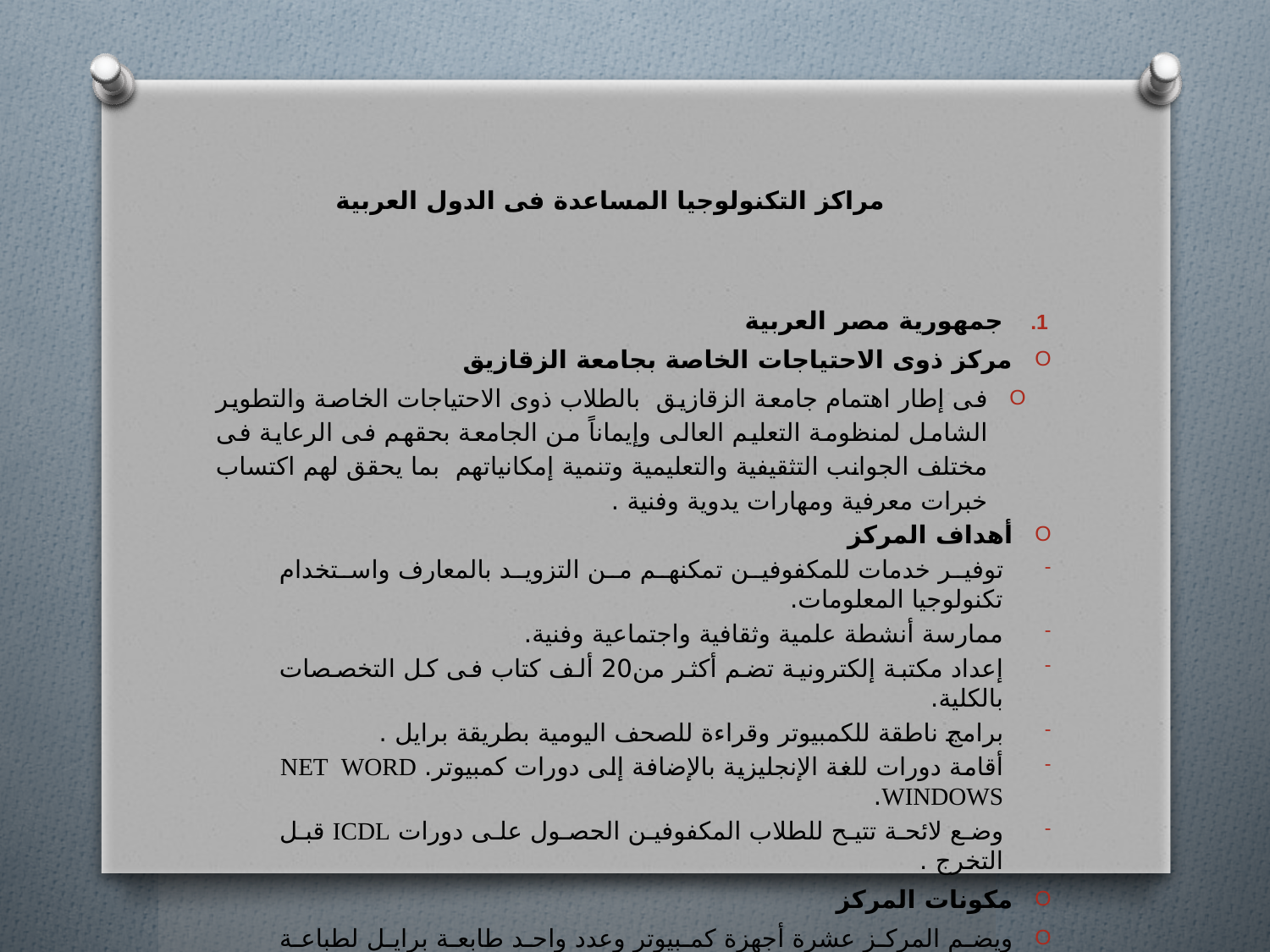

# مراكز التكنولوجيا المساعدة فى الدول العربية
جمهورية مصر العربية
مركز ذوى الاحتياجات الخاصة بجامعة الزقازيق
فى إطار اهتمام جامعة الزقازيق  بالطلاب ذوى الاحتياجات الخاصة والتطوير الشامل لمنظومة التعليم العالى وإيماناً من الجامعة بحقهم فى الرعاية فى مختلف الجوانب التثقيفية والتعليمية وتنمية إمكانياتهم  بما يحقق لهم اكتساب خبرات معرفية ومهارات يدوية وفنية .
أهداف المركز
توفير خدمات للمكفوفين تمكنهم من التزويد بالمعارف واستخدام تكنولوجيا المعلومات.
ممارسة أنشطة علمية وثقافية واجتماعية وفنية.
إعداد مكتبة إلكترونية تضم أكثر من20 ألف كتاب فى كل التخصصات بالكلية.
برامج ناطقة للكمبيوتر وقراءة للصحف اليومية بطريقة برايل .
أقامة دورات للغة الإنجليزية بالإضافة إلى دورات كمبيوتر. NET  WORD WINDOWS.
وضع لائحة تتيح للطلاب المكفوفين الحصول على دورات ICDL قبل التخرج .
مكونات المركز
ويضم المركز عشرة أجهزة كمبيوتر وعدد واحد طابعة برايل لطباعة المقررات الدراسية .
الطلاب المستفيدين
 وصل عدد الطلاب المستفيدين الى 100 طالب وطالبة من كليتى الآداب والحقوق من ذو الاحتياجات البصرية بالإضافة إلى 5 طلاب من الدراسات العليا ويتطلع المركز الى تطوير إمكاناته المادية والفنية التى تمكن الطلاب من ذوى الاحتياجات البصرية ممن يصعب عليهم التعامل مع برامج Excel –  Access – Power point من حيث التطبيق العملى والتدريب على برامج بديلة تتفق مع إمكانياتهم واحتياجاتهم وتكون أكثر فاعلية من الناحية العملية مثل البرامج الناطقة بأنواعها وبرامج طباعة برايل وبرامج الوسائط المتعددة للتسجيل الصوتي.
ومن أهم إنجازات المركز :
• تم تدريب عدد 45 من الطلاب ذو الاحتياجات البصرية علي ثلاث برامج Windows ,word-net .
• تم طباعة ما يزيد من 100 كتاب بطريقة برايل في التخصصات المختلفة .
• تم عقد دورات في اللغة الانجليزية علي مدار الفصلين الدراسيين لتنمية المهارات اللغوية لدي الطلاب استفاد منها عدد 25 طالب من الفرق المختلفة
• تم تكوين فريق رياضي لكرة الجرس يتكون من عدد 15 طالب من كليتي آداب والحقوق .
• تم تكوين فريق فني للموسيقي العربية للمشاركة في أنشطة